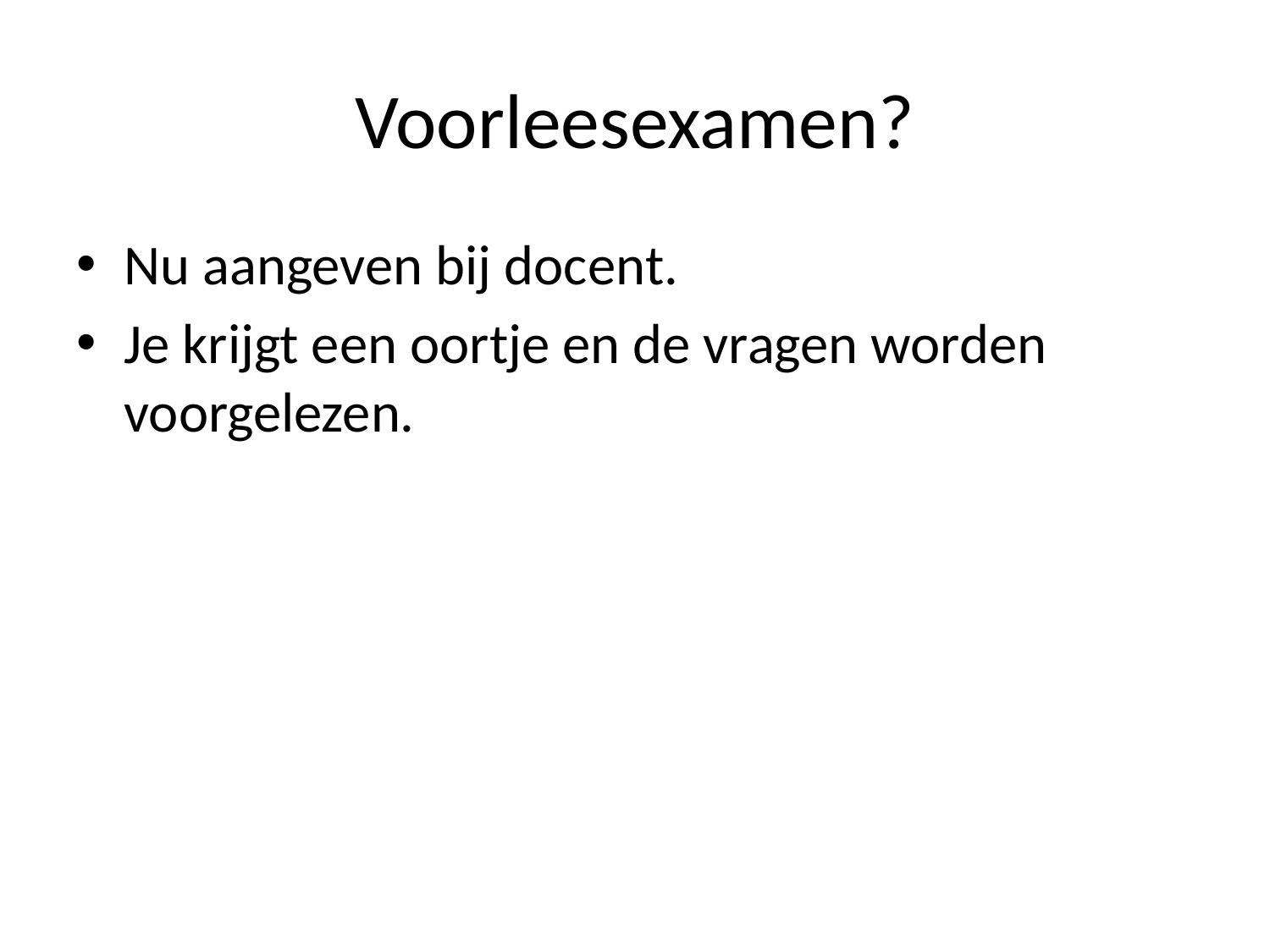

# Voorleesexamen?
Nu aangeven bij docent.
Je krijgt een oortje en de vragen worden voorgelezen.